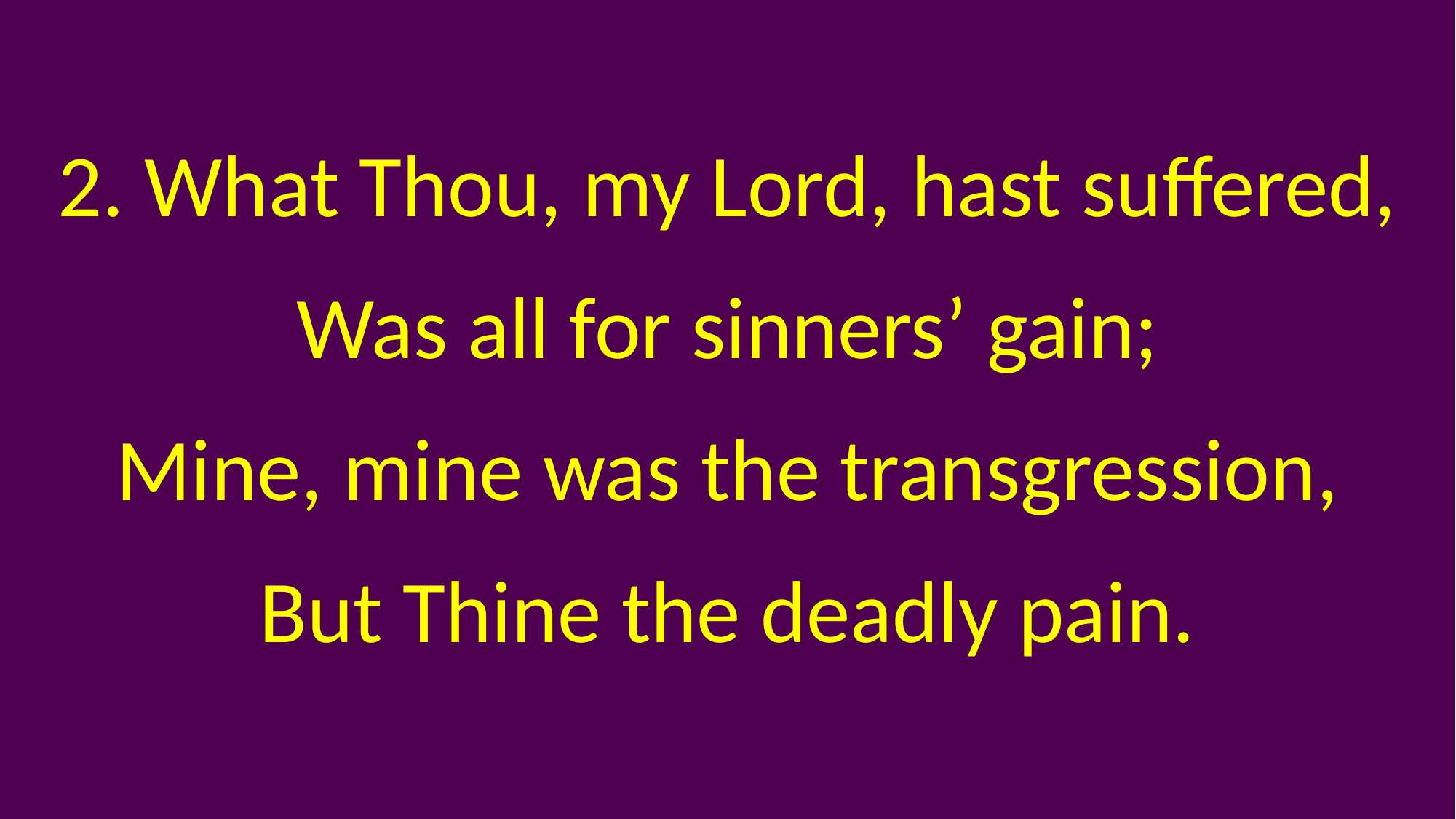

2. What Thou, my Lord, hast suffered,
Was all for sinners’ gain;
Mine, mine was the transgression,
But Thine the deadly pain.